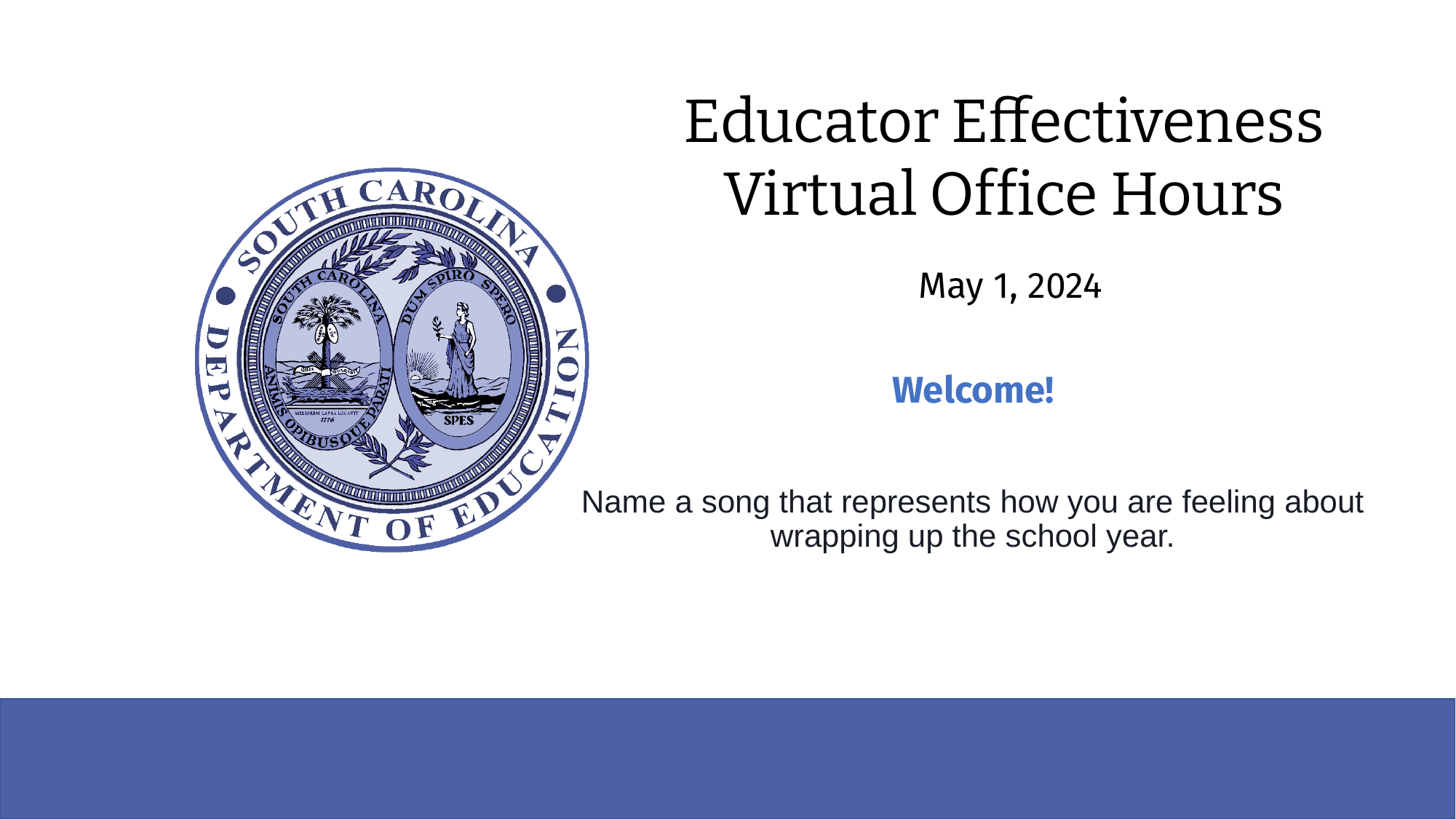

# Educator Effectiveness Virtual Office Hours
May 1, 2024

Welcome!

Name a song that represents how you are feeling about wrapping up the school year.